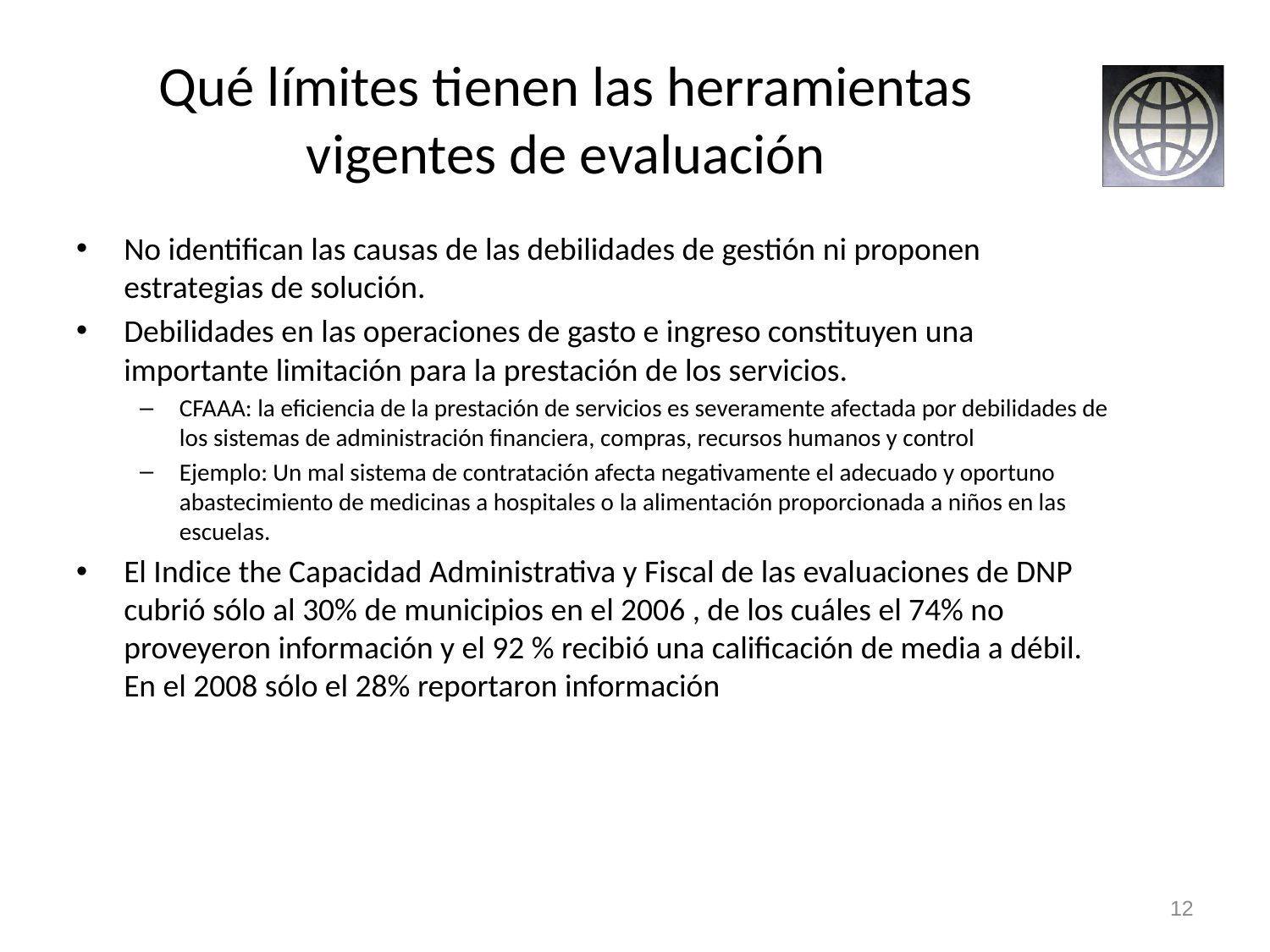

# Qué límites tienen las herramientas vigentes de evaluación
No identifican las causas de las debilidades de gestión ni proponen estrategias de solución.
Debilidades en las operaciones de gasto e ingreso constituyen una importante limitación para la prestación de los servicios.
CFAAA: la eficiencia de la prestación de servicios es severamente afectada por debilidades de los sistemas de administración financiera, compras, recursos humanos y control
Ejemplo: Un mal sistema de contratación afecta negativamente el adecuado y oportuno abastecimiento de medicinas a hospitales o la alimentación proporcionada a niños en las escuelas.
El Indice the Capacidad Administrativa y Fiscal de las evaluaciones de DNP cubrió sólo al 30% de municipios en el 2006 , de los cuáles el 74% no proveyeron información y el 92 % recibió una calificación de media a débil. En el 2008 sólo el 28% reportaron información

12